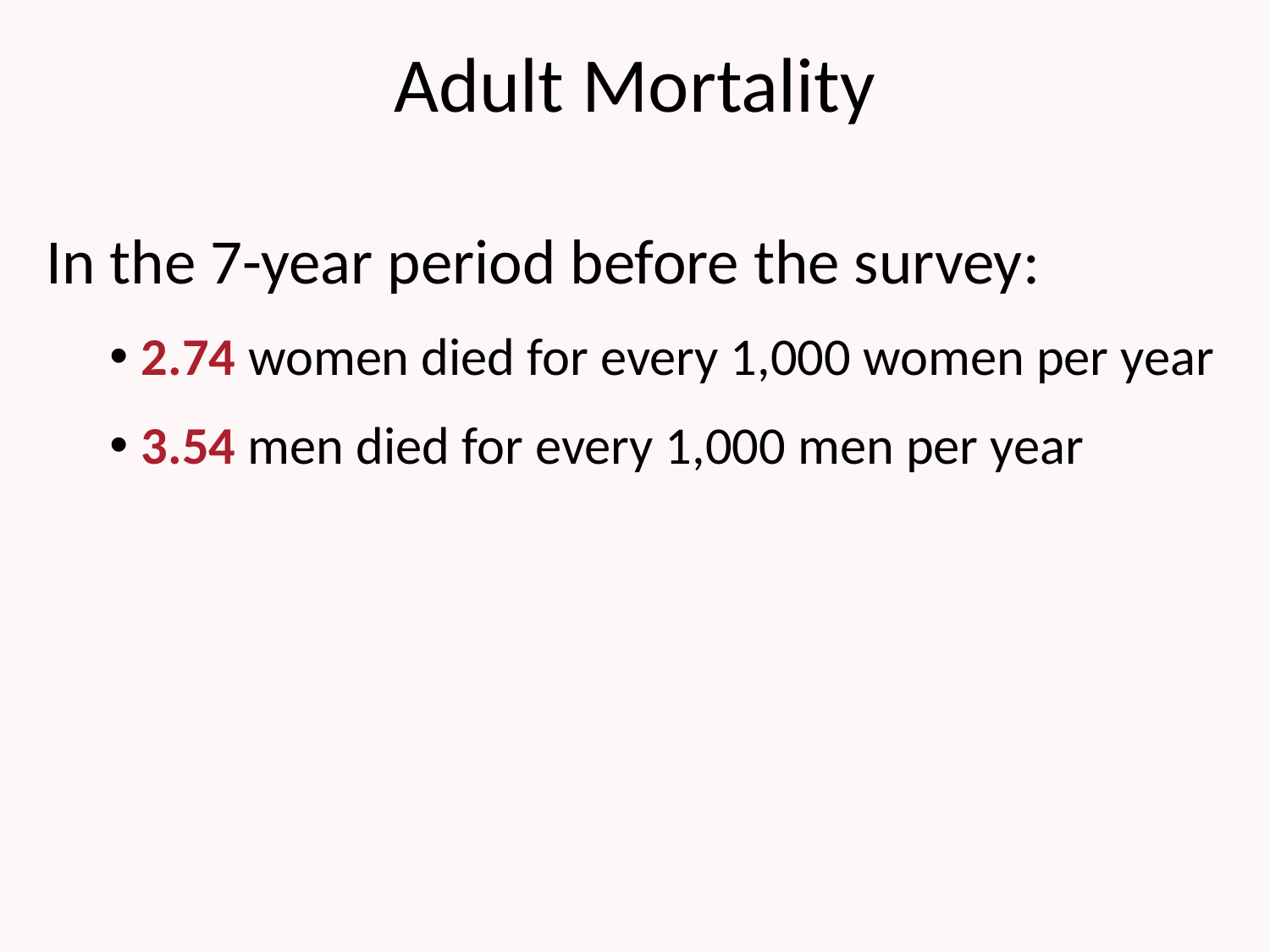

# Adult Mortality
In the 7-year period before the survey:
2.74 women died for every 1,000 women per year
3.54 men died for every 1,000 men per year